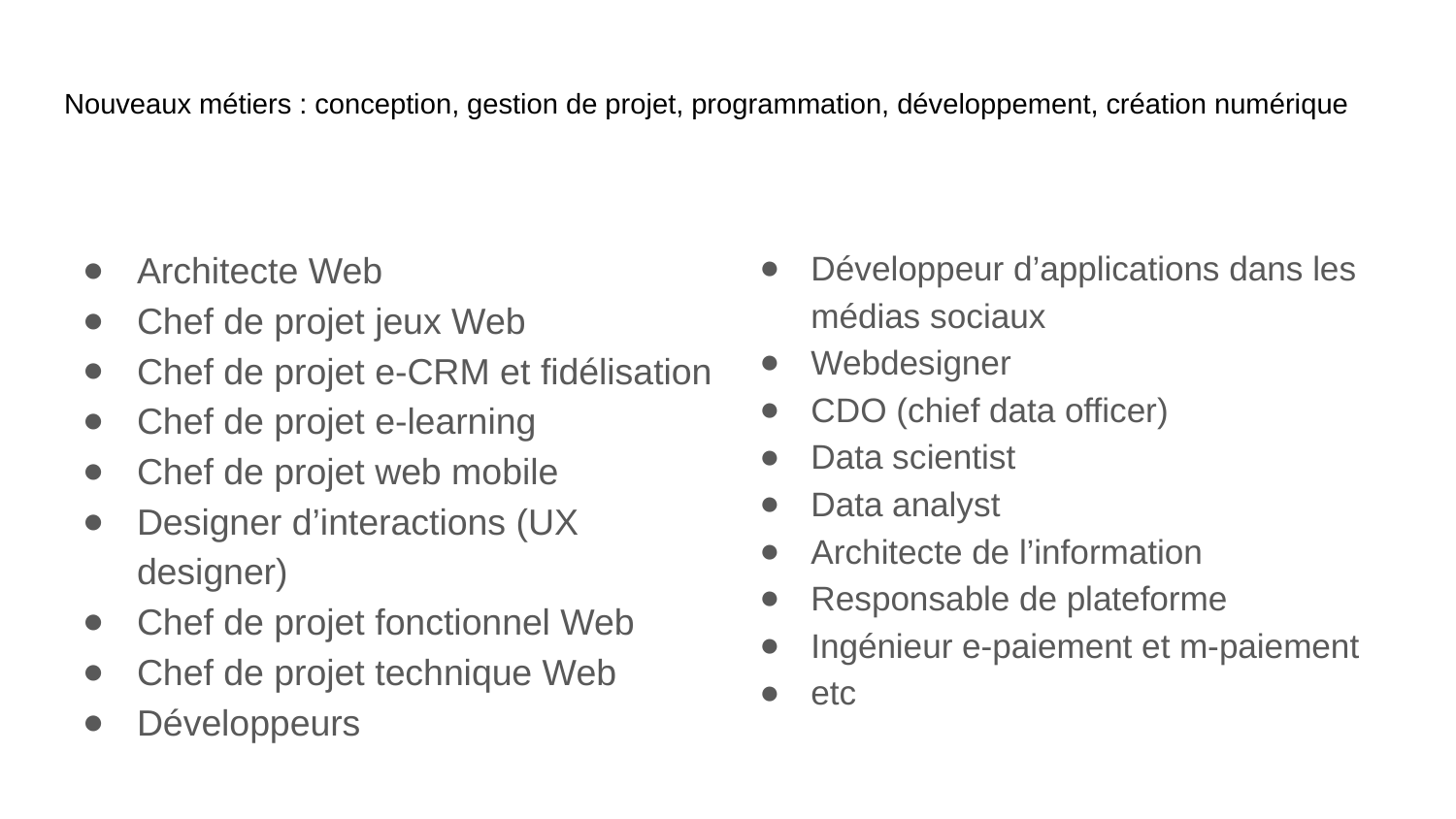

# Nouveaux métiers : conception, gestion de projet, programmation, développement, création numérique

Architecte Web
Chef de projet jeux Web
Chef de projet e-CRM et fidélisation
Chef de projet e-learning
Chef de projet web mobile
Designer d’interactions (UX designer)
Chef de projet fonctionnel Web
Chef de projet technique Web
Développeurs
Développeur d’applications dans les médias sociaux
Webdesigner
CDO (chief data officer)
Data scientist
Data analyst
Architecte de l’information
Responsable de plateforme
Ingénieur e-paiement et m-paiement
etc